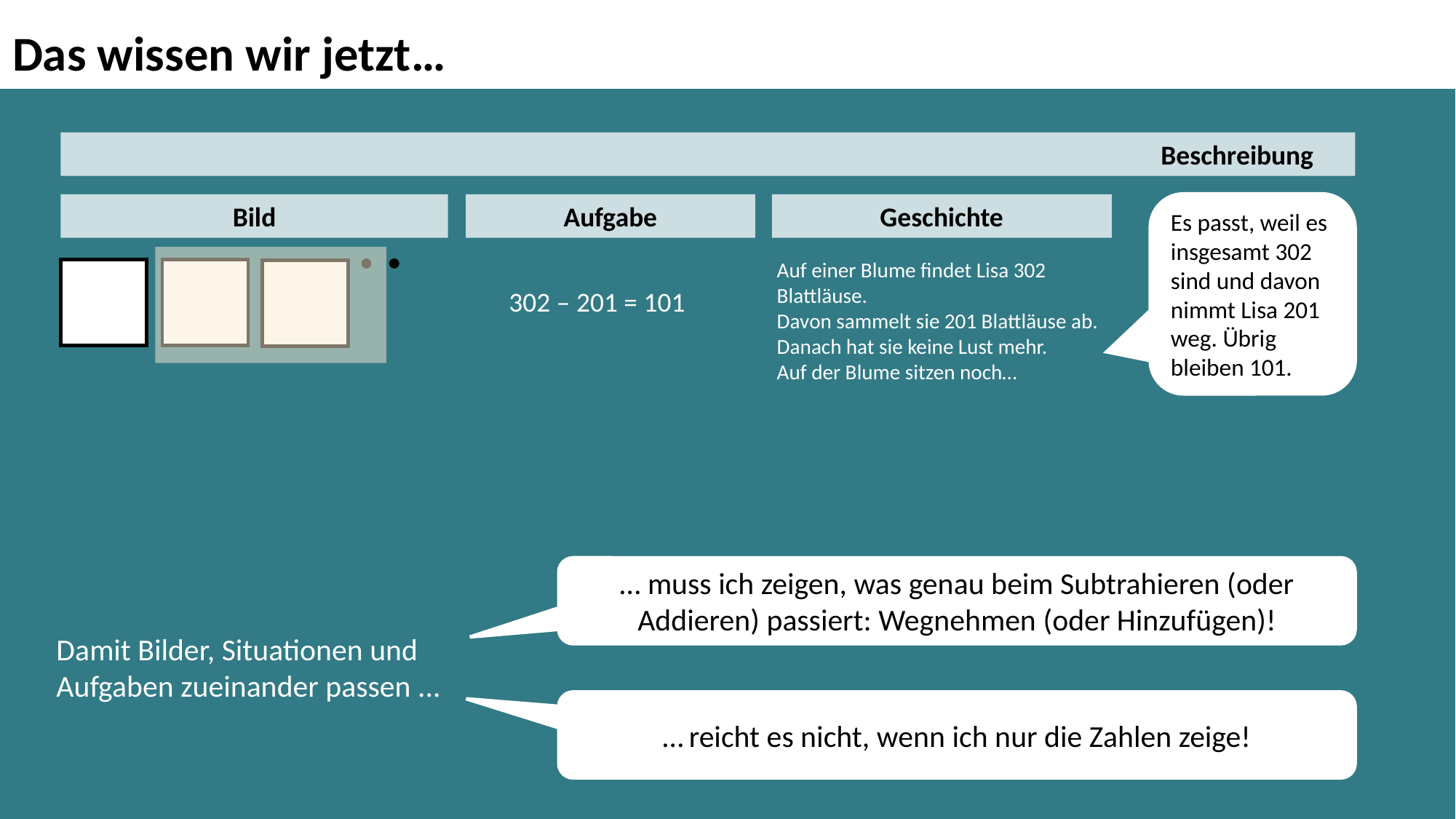

# Das wissen wir jetzt…

Beschreibung
Es passt, weil es insgesamt 302 sind und davon nimmt Lisa 201 weg. Übrig bleiben 101.
Bild

Aufgabe
Geschichte

Auf einer Blume findet Lisa 302 Blattläuse.
Davon sammelt sie 201 Blattläuse ab.
Danach hat sie keine Lust mehr.
Auf der Blume sitzen noch…
302 – 201 = 101
… muss ich zeigen, was genau beim Subtrahieren (oder Addieren) passiert: Wegnehmen (oder Hinzufügen)!
Damit Bilder, Situationen und Aufgaben zueinander passen ...
… reicht es nicht, wenn ich nur die Zahlen zeige!